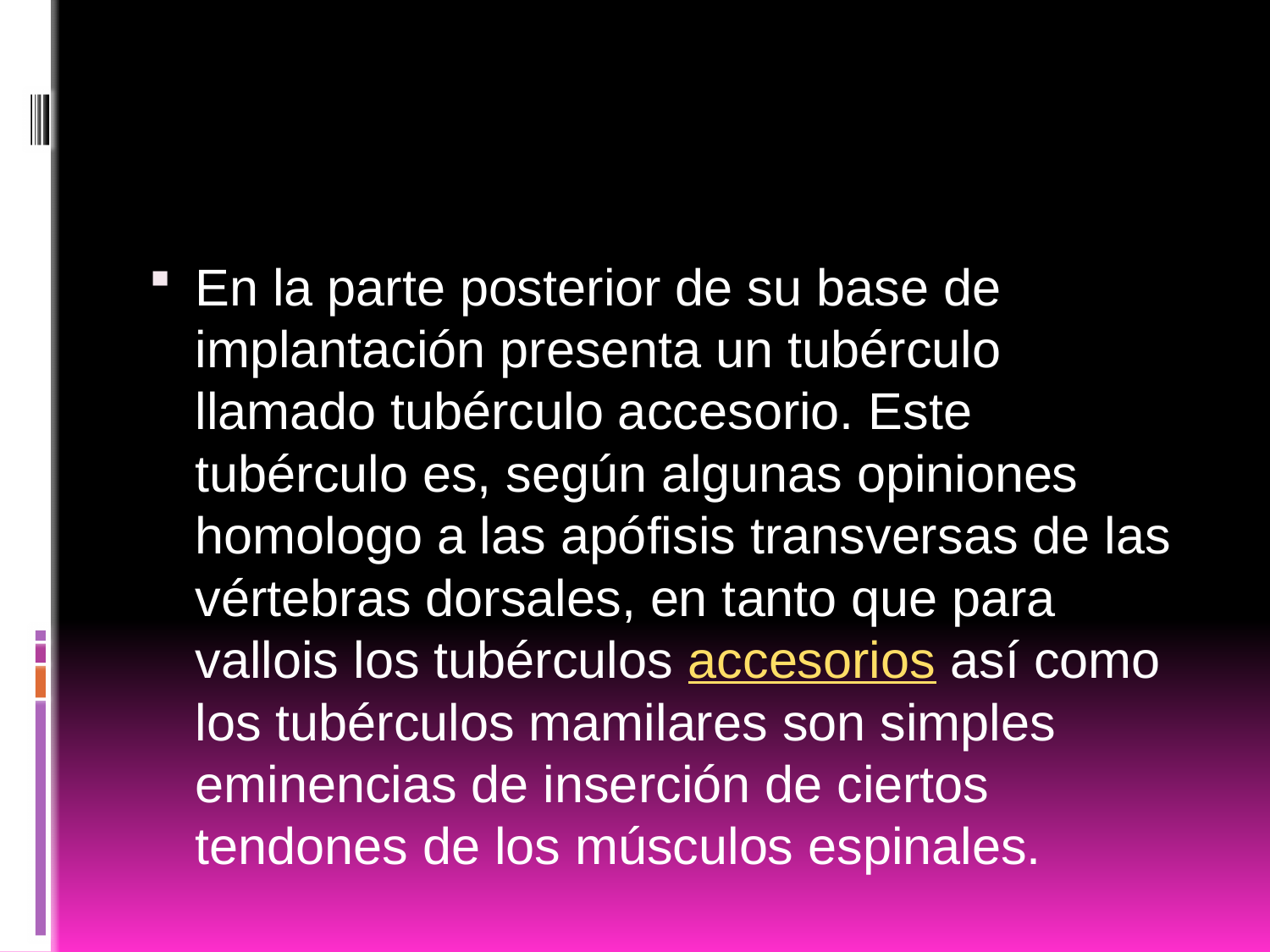

#
En la parte posterior de su base de implantación presenta un tubérculo llamado tubérculo accesorio. Este tubérculo es, según algunas opiniones homologo a las apófisis transversas de las vértebras dorsales, en tanto que para vallois los tubérculos accesorios así como los tubérculos mamilares son simples eminencias de inserción de ciertos tendones de los músculos espinales.